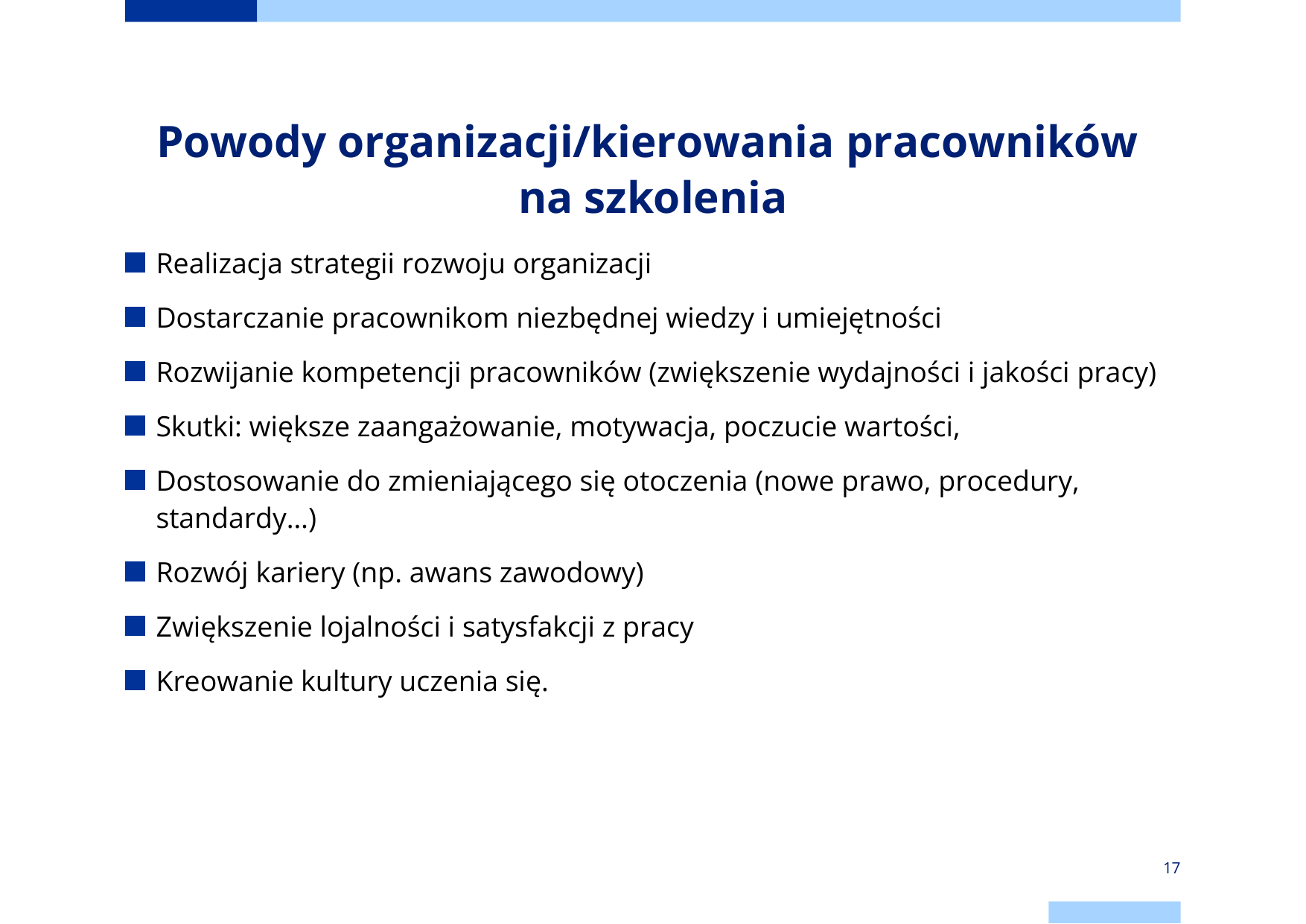

# Powody organizacji/kierowania pracowników na szkolenia
Realizacja strategii rozwoju organizacji
Dostarczanie pracownikom niezbędnej wiedzy i umiejętności
Rozwijanie kompetencji pracowników (zwiększenie wydajności i jakości pracy)
Skutki: większe zaangażowanie, motywacja, poczucie wartości,
Dostosowanie do zmieniającego się otoczenia (nowe prawo, procedury, standardy…)
Rozwój kariery (np. awans zawodowy)
Zwiększenie lojalności i satysfakcji z pracy
Kreowanie kultury uczenia się.

17